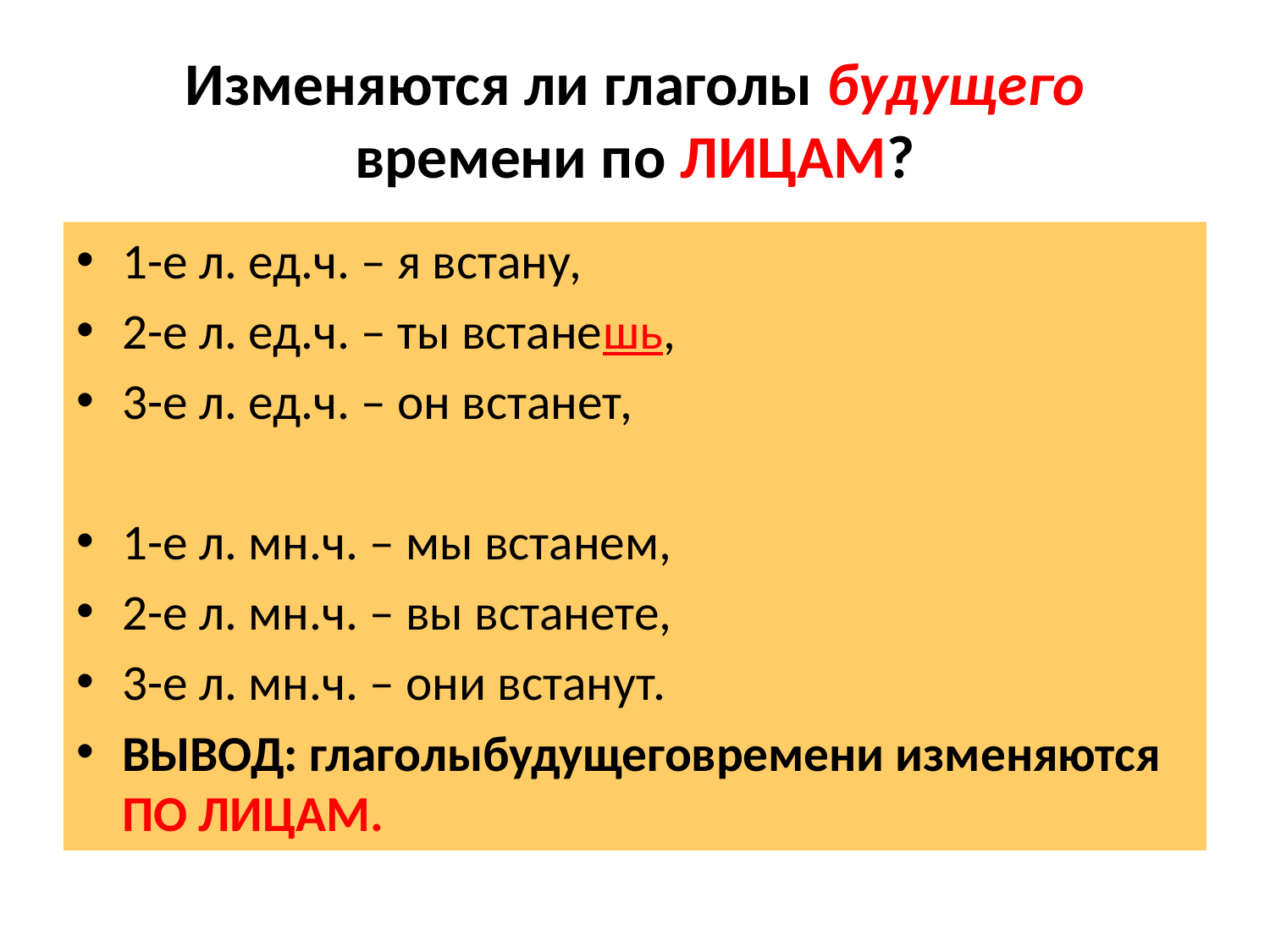

# Изменяются ли глаголы будущего времени по ЛИЦАМ?
1-е л. ед.ч. – я встану,
2-е л. ед.ч. – ты встанешь,
3-е л. ед.ч. – он встанет,

1-е л. мн.ч. – мы встанем,
2-е л. мн.ч. – вы встанете,
3-е л. мн.ч. – они встанут.
ВЫВОД: глаголыбудущеговремени изменяются ПО ЛИЦАМ.